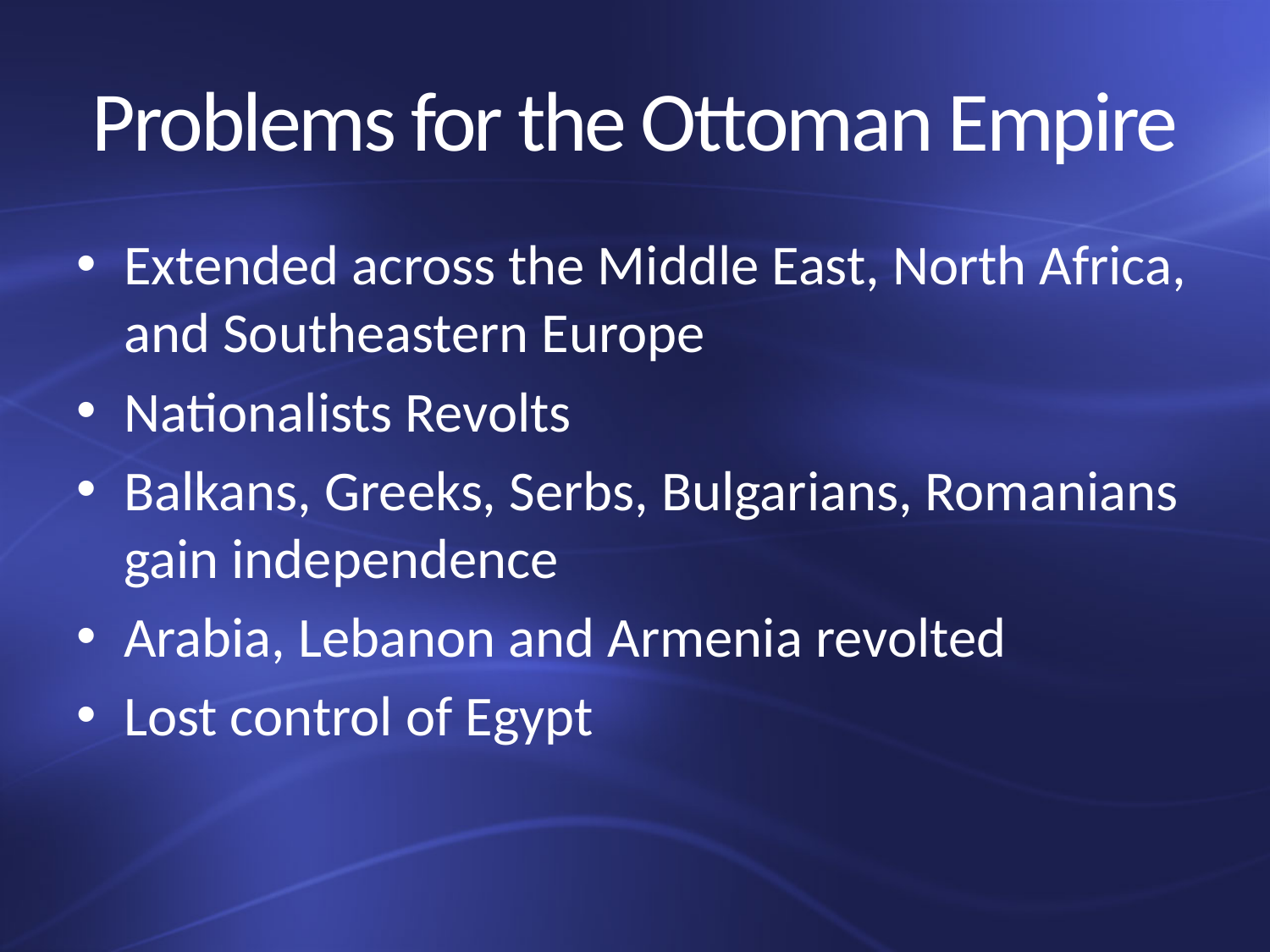

# Problems for the Ottoman Empire
Extended across the Middle East, North Africa, and Southeastern Europe
Nationalists Revolts
Balkans, Greeks, Serbs, Bulgarians, Romanians gain independence
Arabia, Lebanon and Armenia revolted
Lost control of Egypt